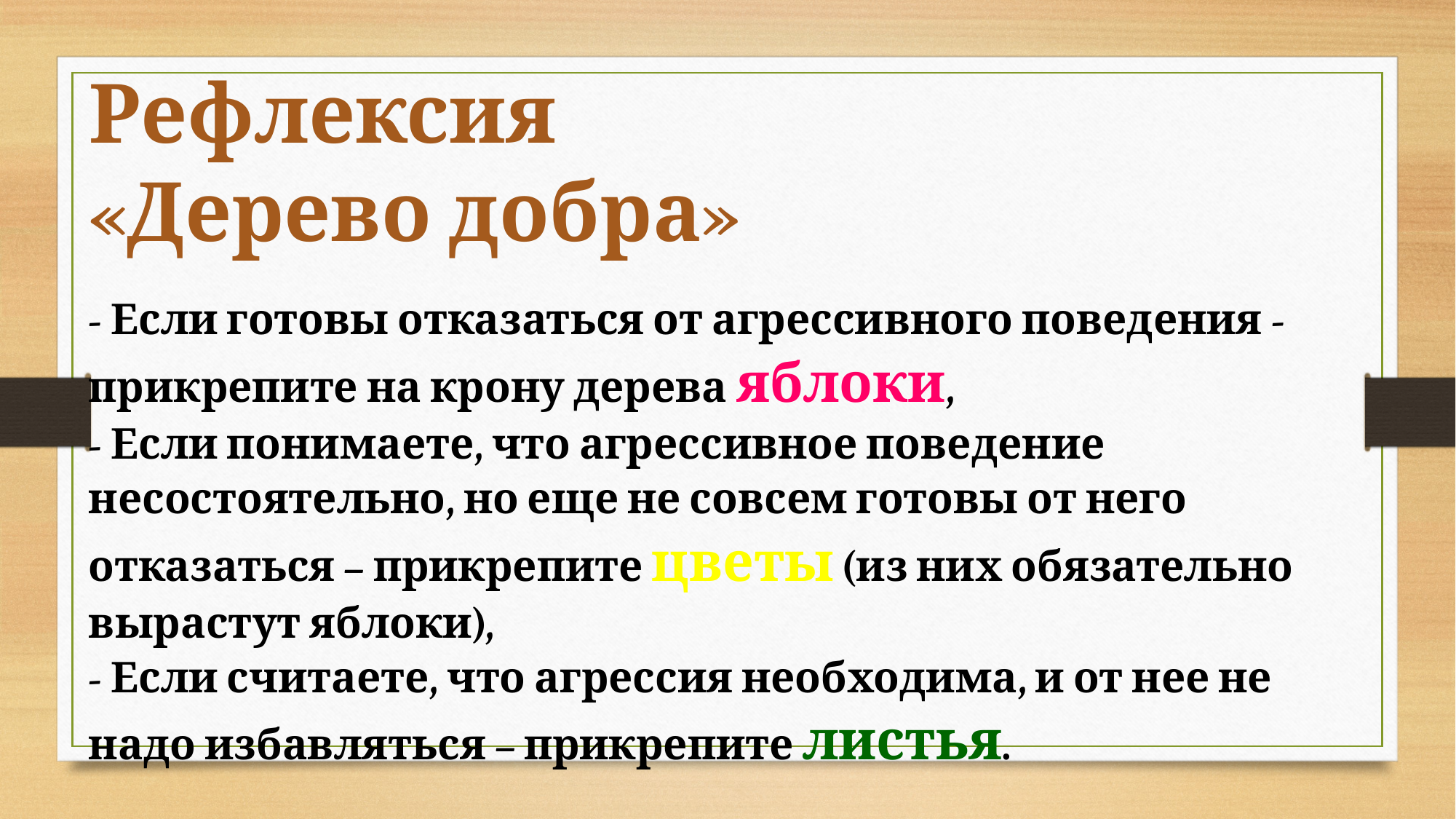

Рефлексия
«Дерево добра»
- Если готовы отказаться от агрессивного поведения - прикрепите на крону дерева яблоки,
- Если понимаете, что агрессивное поведение несостоятельно, но еще не совсем готовы от него отказаться – прикрепите цветы (из них обязательно вырастут яблоки),
- Если считаете, что агрессия необходима, и от нее не надо избавляться – прикрепите листья.